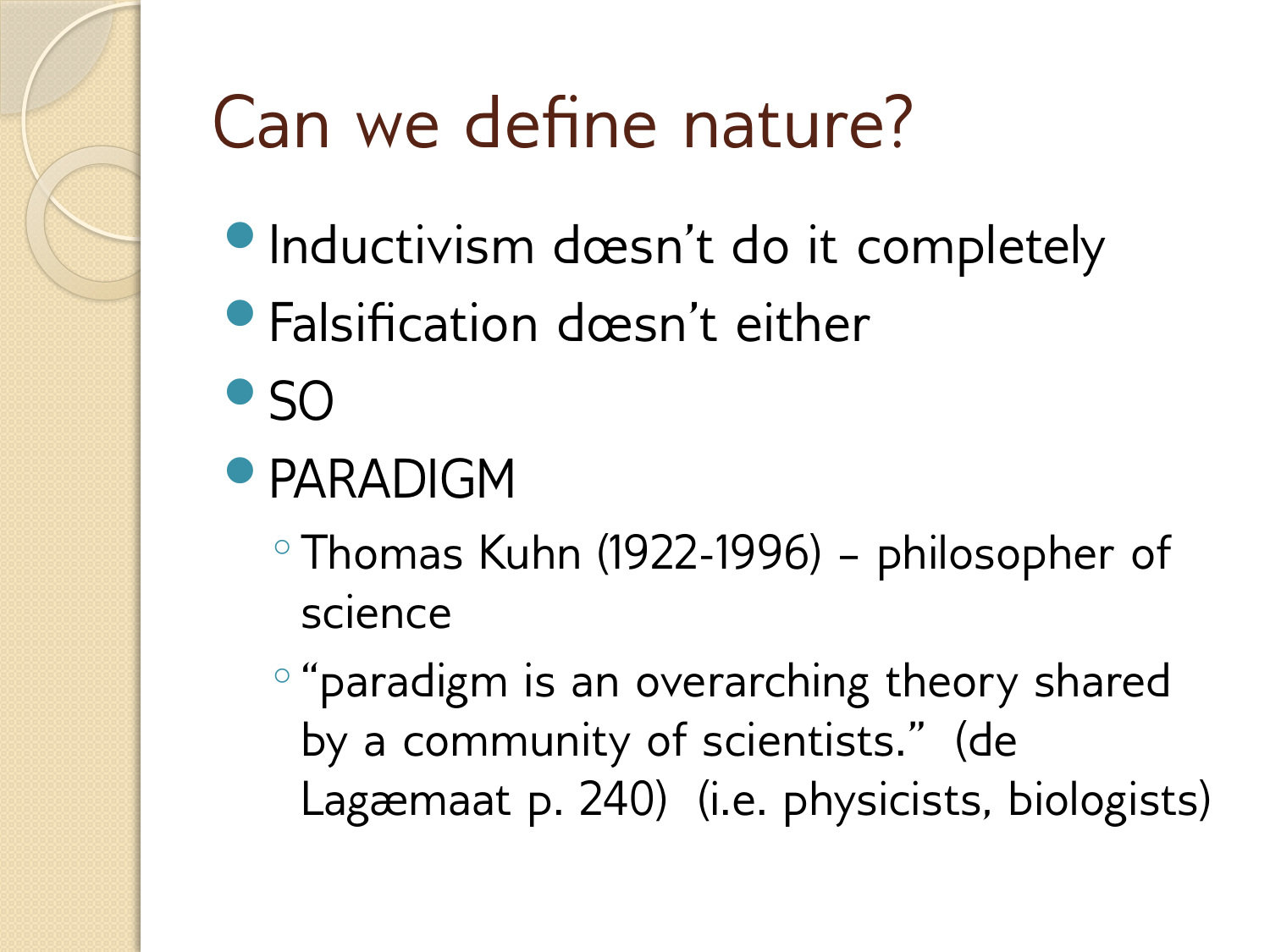

# Can we define nature?
Inductivism doesn’t do it completely
Falsification doesn’t either
SO
PARADIGM
Thomas Kuhn (1922-1996) – philosopher of science
“paradigm is an overarching theory shared by a community of scientists.”  (de Lagaemaat p. 240)  (i.e. physicists, biologists)